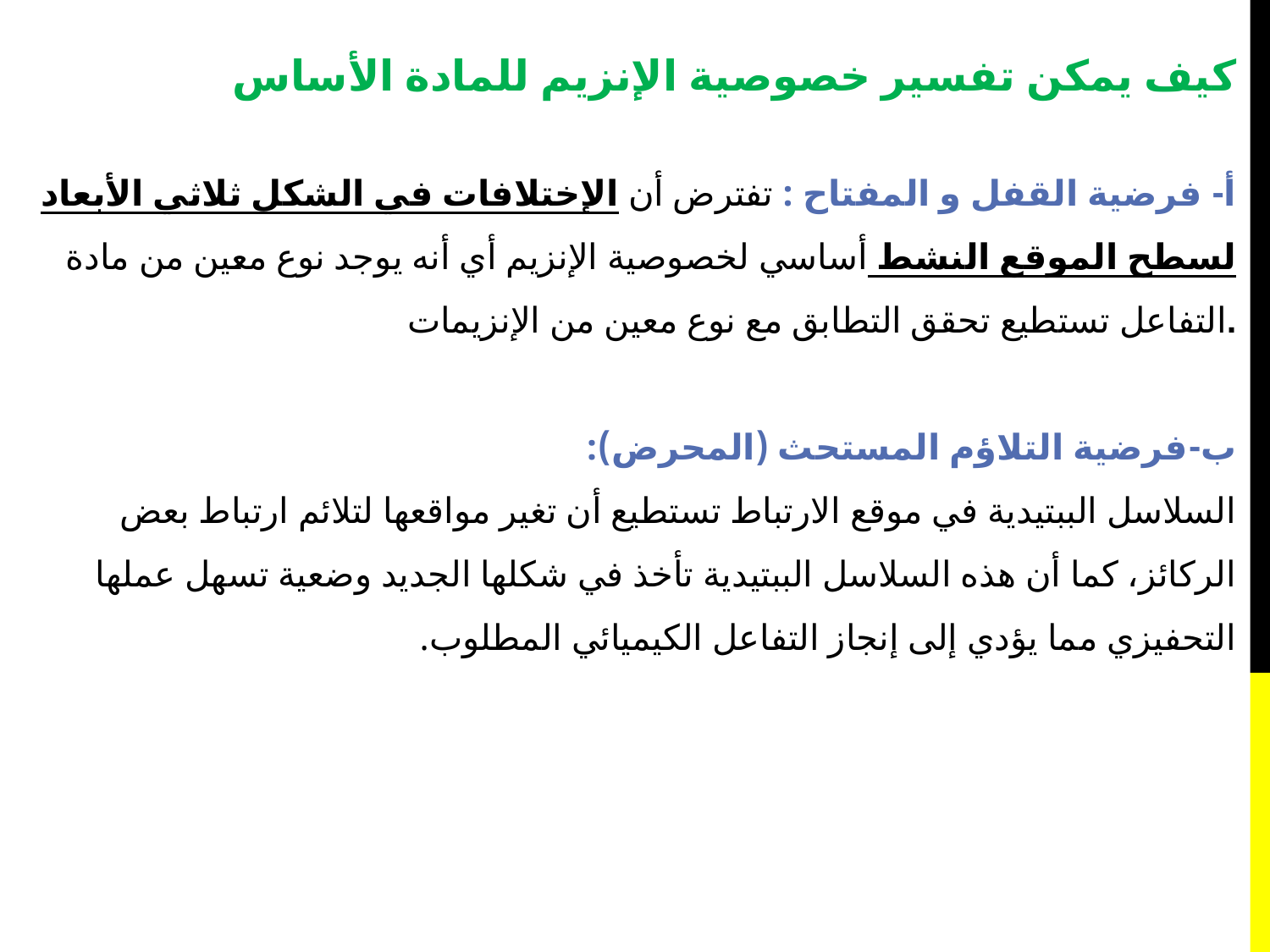

كيف يمكن تفسير خصوصية الإنزيم للمادة الأساس

أ- فرضية القفل و المفتاح : تفترض أن الإختلافات في الشكل ثلاثي الأبعاد لسطح الموقع النشط أساسي لخصوصية الإنزيم أي أنه يوجد نوع معين من مادة التفاعل تستطيع تحقق التطابق مع نوع معين من الإنزيمات.

ب-فرضية التلاؤم المستحث (المحرض):
السلاسل الببتيدية في موقع الارتباط تستطيع أن تغير مواقعها لتلائم ارتباط بعض الركائز، كما أن هذه السلاسل الببتيدية تأخذ في شكلها الجديد وضعية تسهل عملها التحفيزي مما يؤدي إلى إنجاز التفاعل الكيميائي المطلوب.